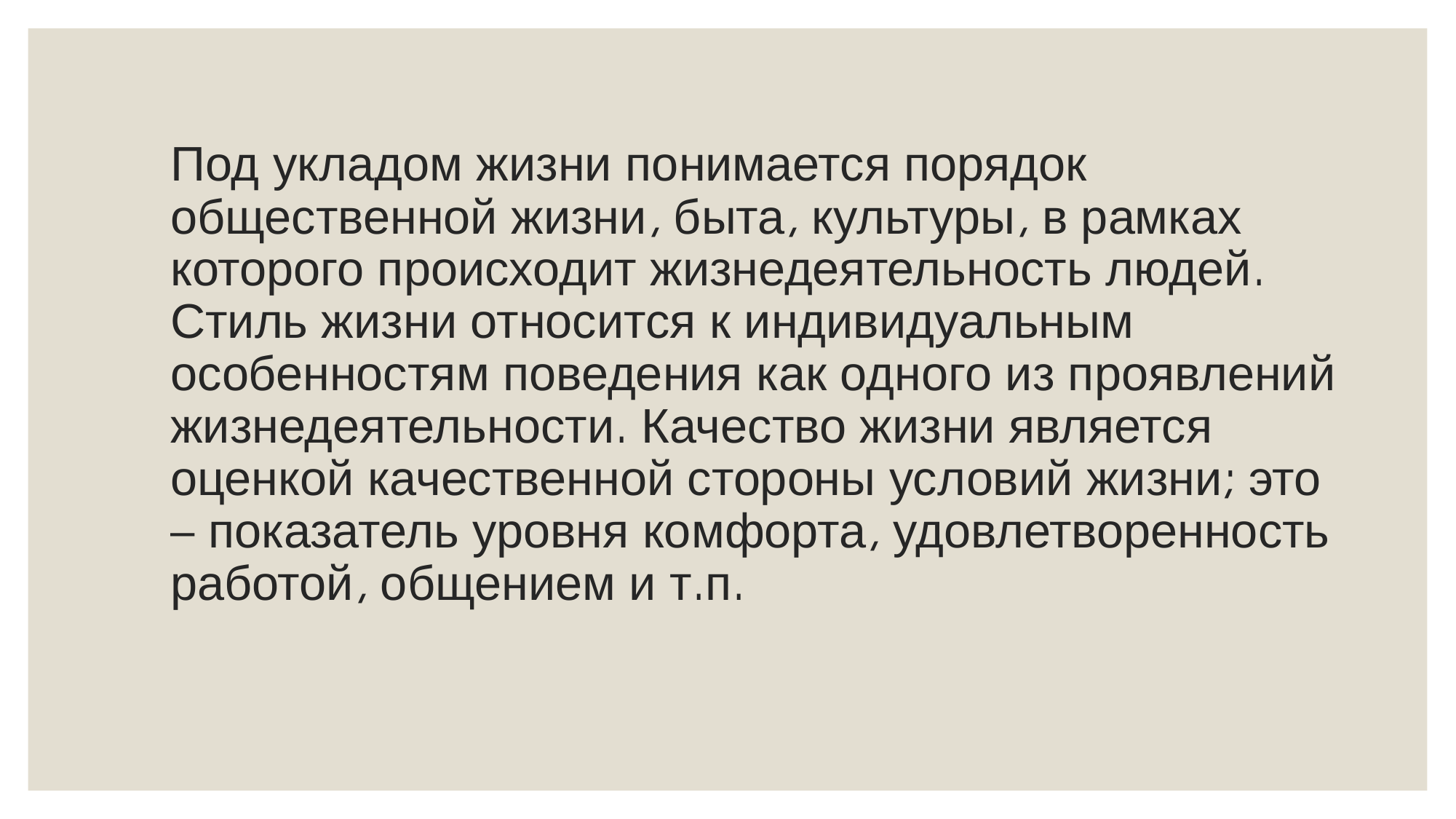

# Под укладом жизни понимается порядок общественной жизни, быта, культуры, в рамках которого происходит жизнедеятельность людей. Стиль жизни относится к индивидуальным особенностям поведения как одного из проявлений жизнедеятельности. Качество жизни является оценкой качественной стороны условий жизни; это – показатель уровня комфорта, удовлетворенность работой, общением и т.п.